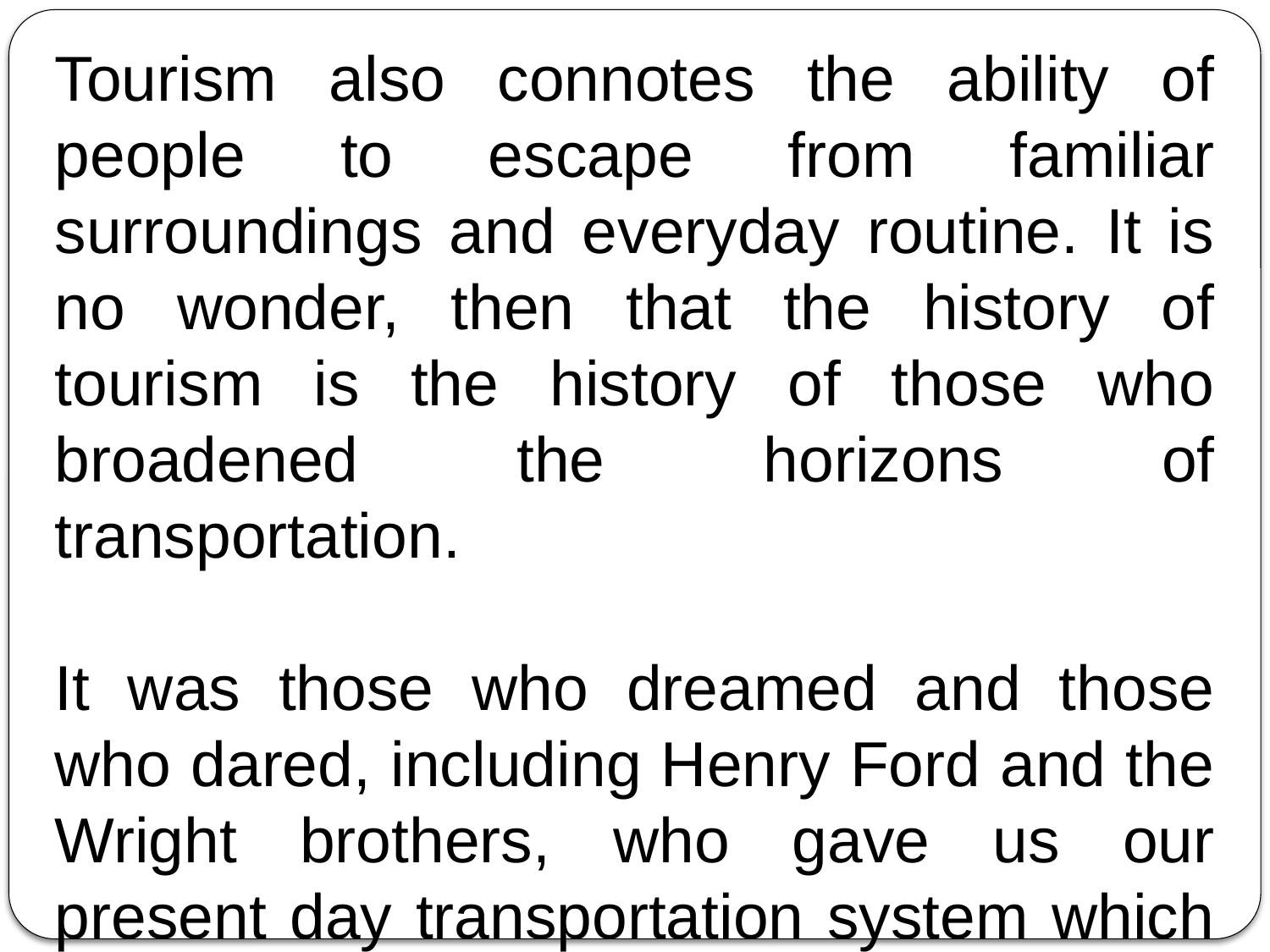

Tourism also connotes the ability of people to escape from familiar surroundings and everyday routine. It is no wonder, then that the history of tourism is the history of those who broadened the horizons of transportation.

It was those who dreamed and those who dared, including Henry Ford and the Wright brothers, who gave us our present day transportation system which harmoniously links speed, safety and economy.